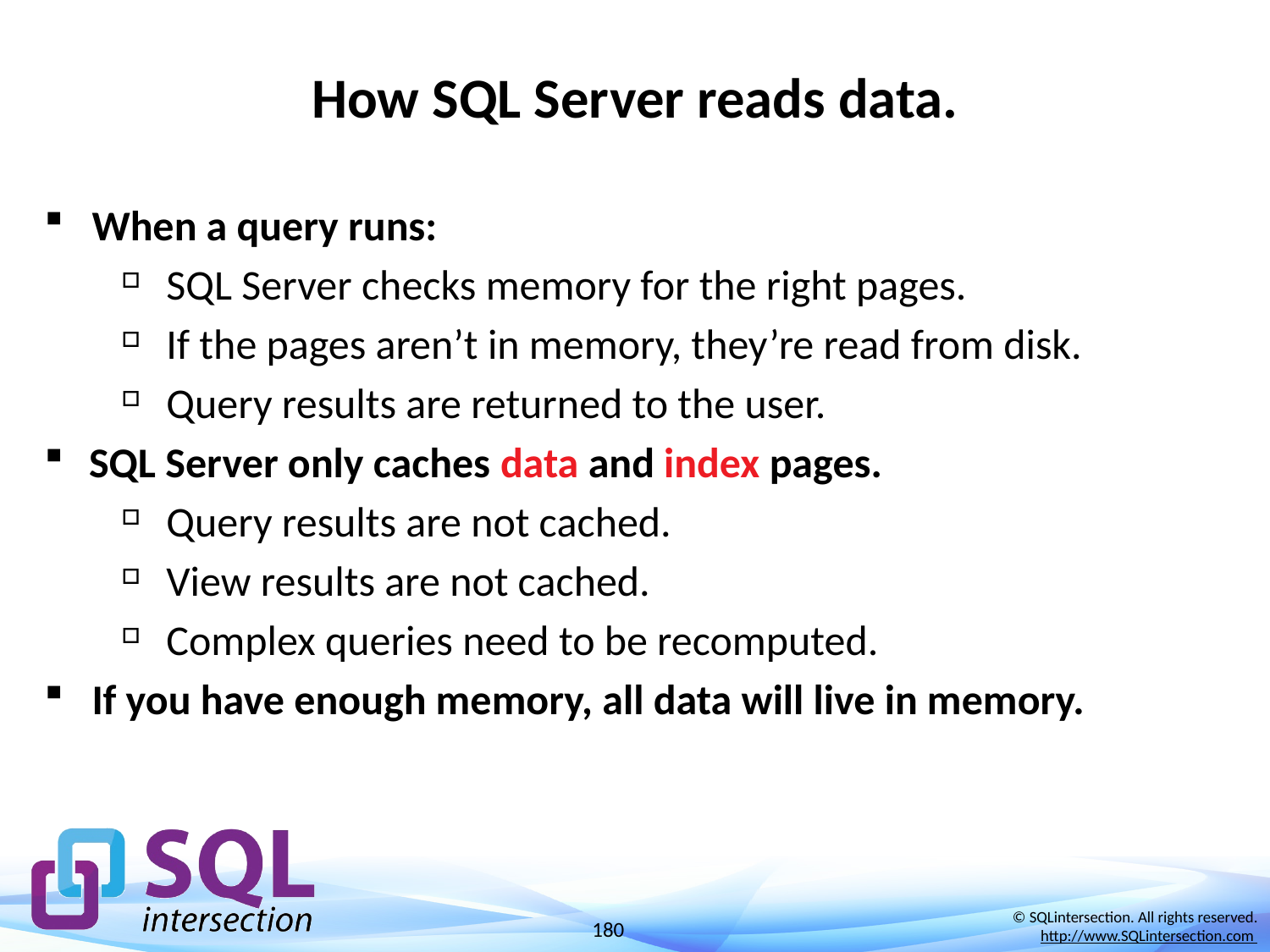

# How SQL Server reads data.
When a query runs:
SQL Server checks memory for the right pages.
If the pages aren’t in memory, they’re read from disk.
Query results are returned to the user.
SQL Server only caches data and index pages.
Query results are not cached.
View results are not cached.
Complex queries need to be recomputed.
If you have enough memory, all data will live in memory.